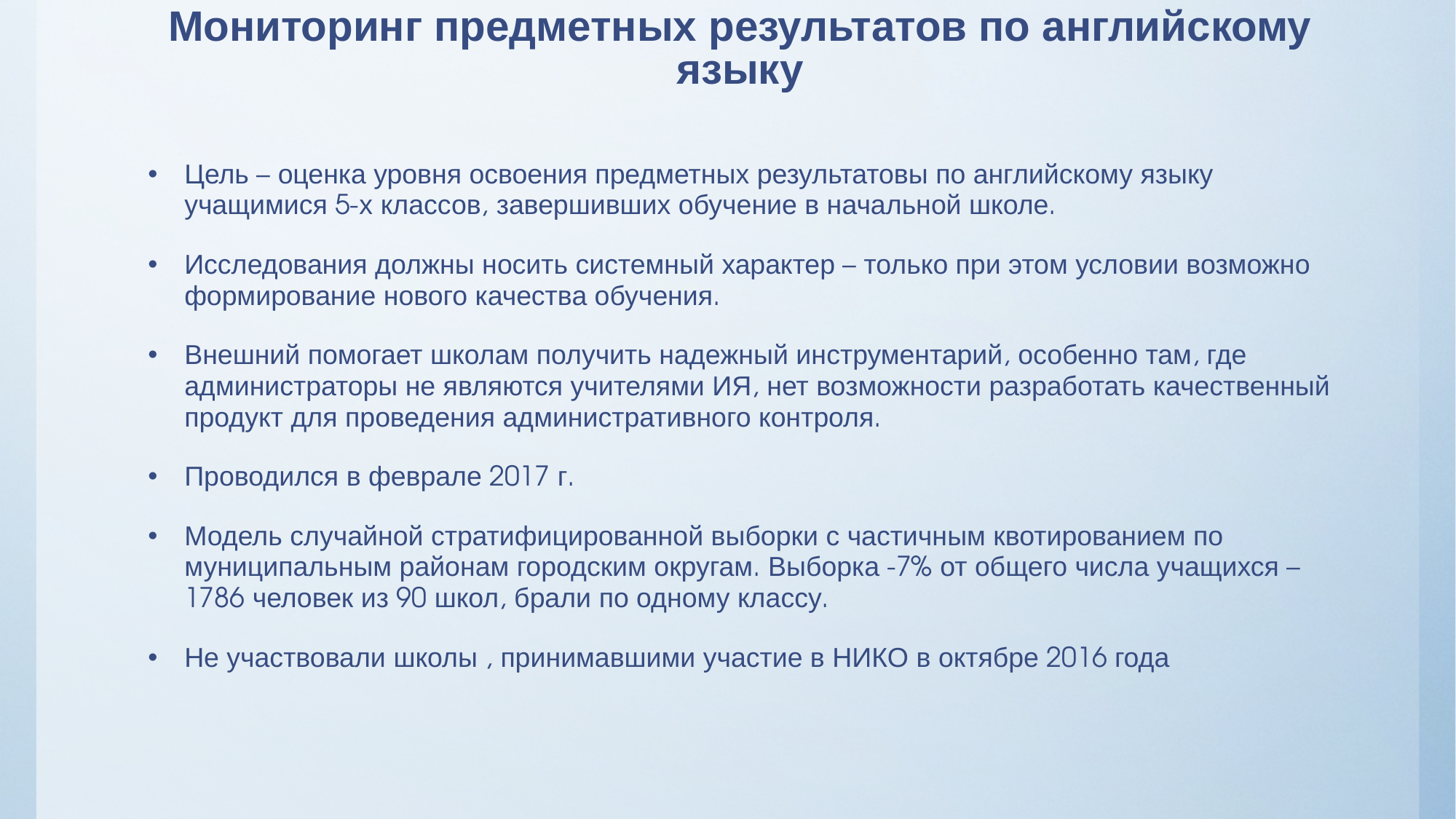

# Мониторинг предметных результатов по английскому языку
Цель – оценка уровня освоения предметных результатовы по английскому языку учащимися 5-х классов, завершивших обучение в начальной школе.
Исследования должны носить системный характер – только при этом условии возможно формирование нового качества обучения.
Внешний помогает школам получить надежный инструментарий, особенно там, где администраторы не являются учителями ИЯ, нет возможности разработать качественный продукт для проведения административного контроля.
Проводился в феврале 2017 г.
Модель случайной стратифицированной выборки с частичным квотированием по муниципальным районам городским округам. Выборка -7% от общего числа учащихся – 1786 человек из 90 школ, брали по одному классу.
Не участвовали школы , принимавшими участие в НИКО в октябре 2016 года